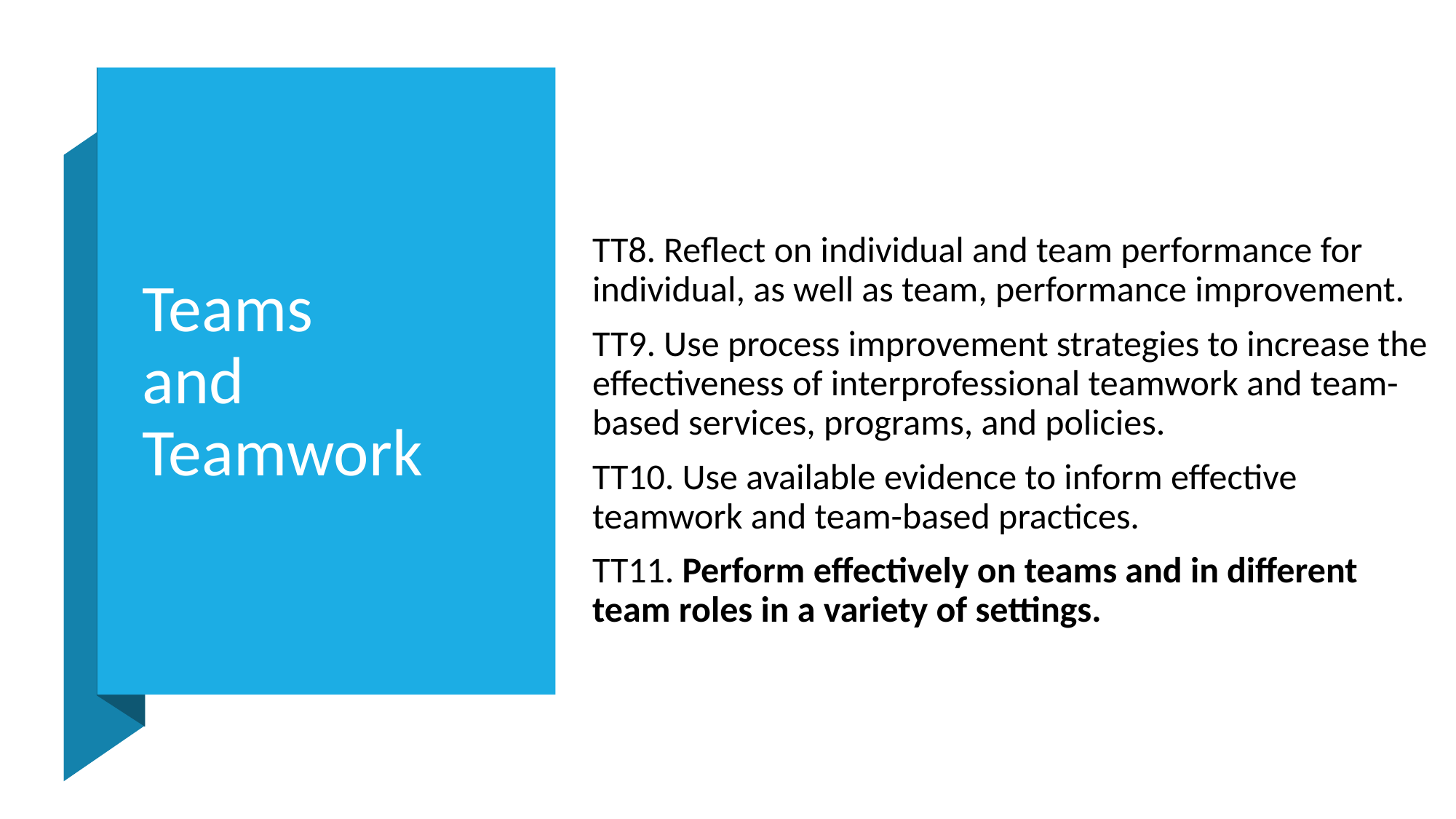

TT8. Reflect on individual and team performance for individual, as well as team, performance improvement.
TT9. Use process improvement strategies to increase the effectiveness of interprofessional teamwork and team-based services, programs, and policies.
TT10. Use available evidence to inform effective teamwork and team-based practices.
TT11. Perform effectively on teams and in different team roles in a variety of settings.
# Teams and Teamwork